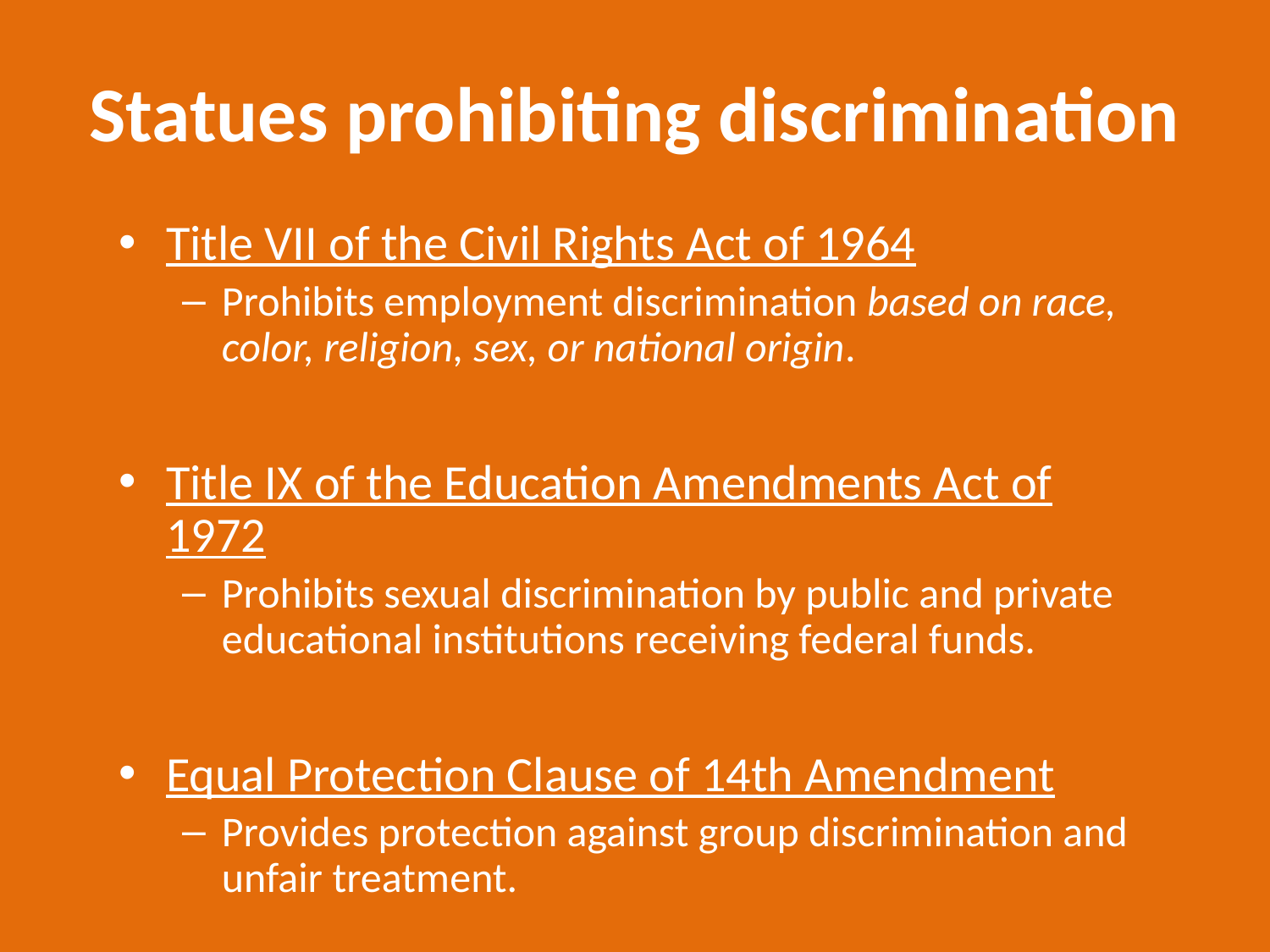

# Statues prohibiting discrimination
Title VII of the Civil Rights Act of 1964
Prohibits employment discrimination based on race, color, religion, sex, or national origin.

Title IX of the Education Amendments Act of 1972
Prohibits sexual discrimination by public and private educational institutions receiving federal funds.

Equal Protection Clause of 14th Amendment
Provides protection against group discrimination and unfair treatment.